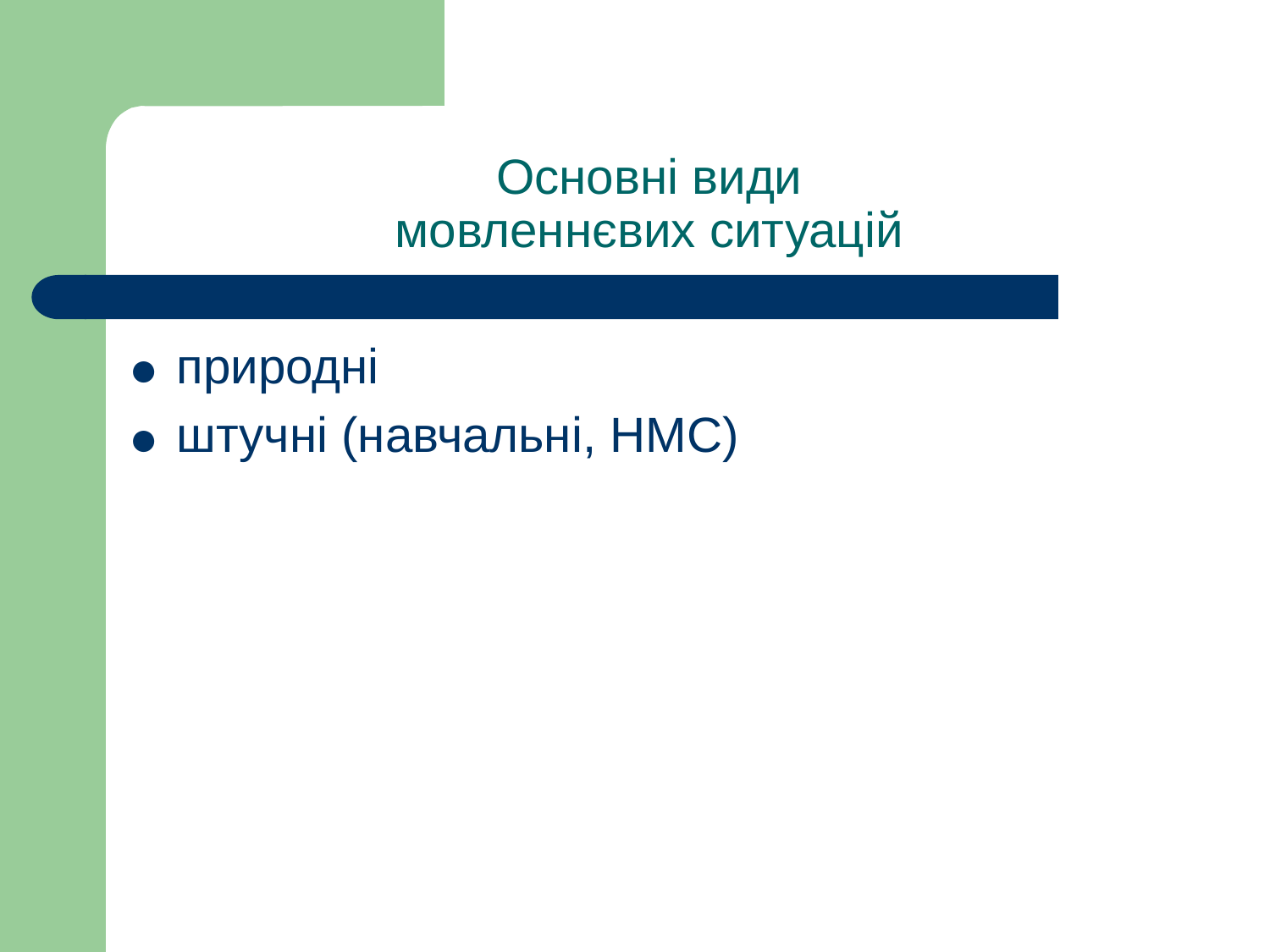

# Основні види мовленнєвих ситуацій
природні
штучні (навчальні, НМС)